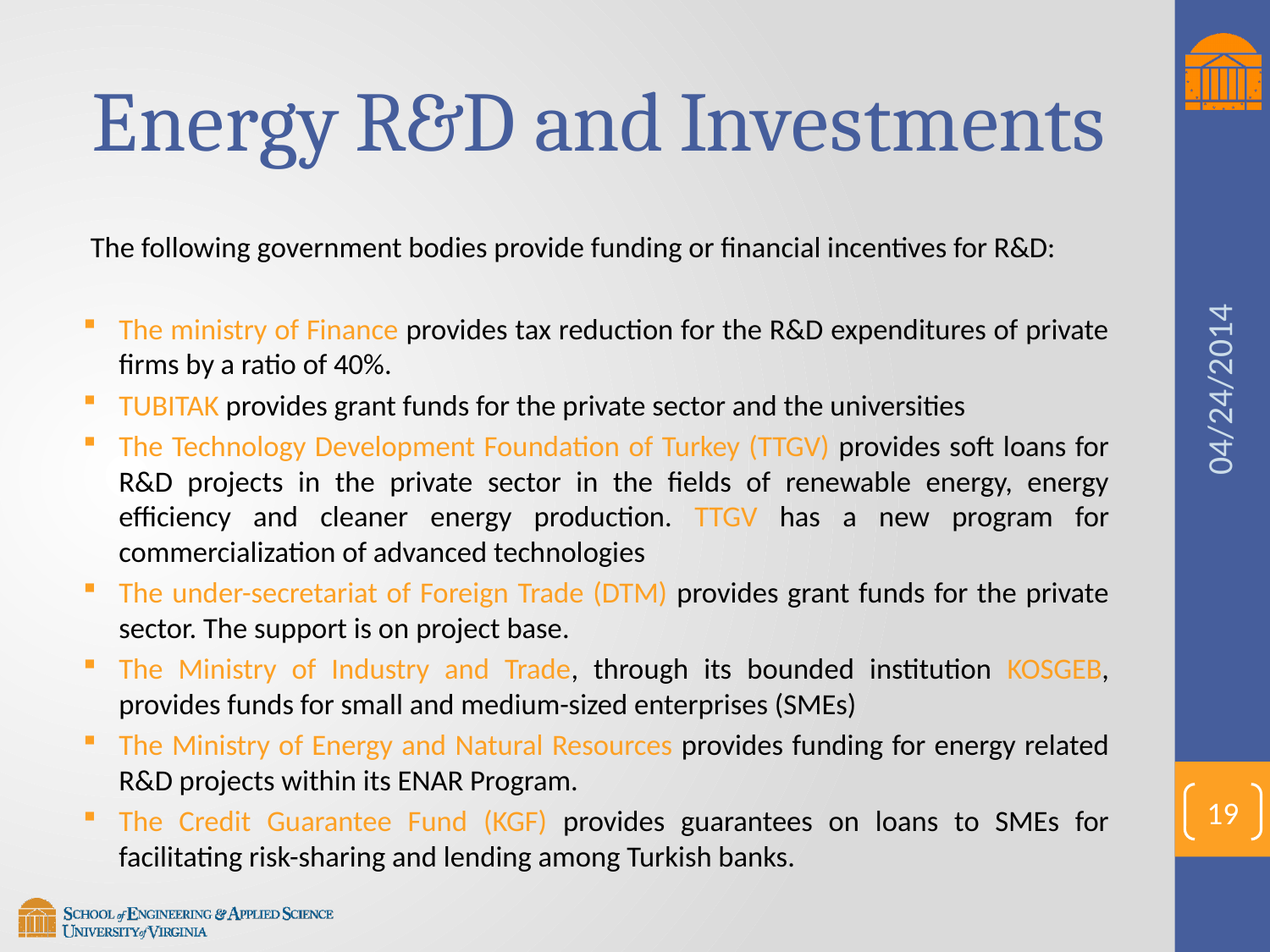

# Energy R&D and Investments
The following government bodies provide funding or financial incentives for R&D:

The ministry of Finance provides tax reduction for the R&D expenditures of private firms by a ratio of 40%.
TUBITAK provides grant funds for the private sector and the universities
The Technology Development Foundation of Turkey (TTGV) provides soft loans for R&D projects in the private sector in the fields of renewable energy, energy efficiency and cleaner energy production. TTGV has a new program for commercialization of advanced technologies
The under-secretariat of Foreign Trade (DTM) provides grant funds for the private sector. The support is on project base.
The Ministry of Industry and Trade, through its bounded institution KOSGEB, provides funds for small and medium-sized enterprises (SMEs)
The Ministry of Energy and Natural Resources provides funding for energy related R&D projects within its ENAR Program.
The Credit Guarantee Fund (KGF) provides guarantees on loans to SMEs for facilitating risk-sharing and lending among Turkish banks.
04/24/2014
19